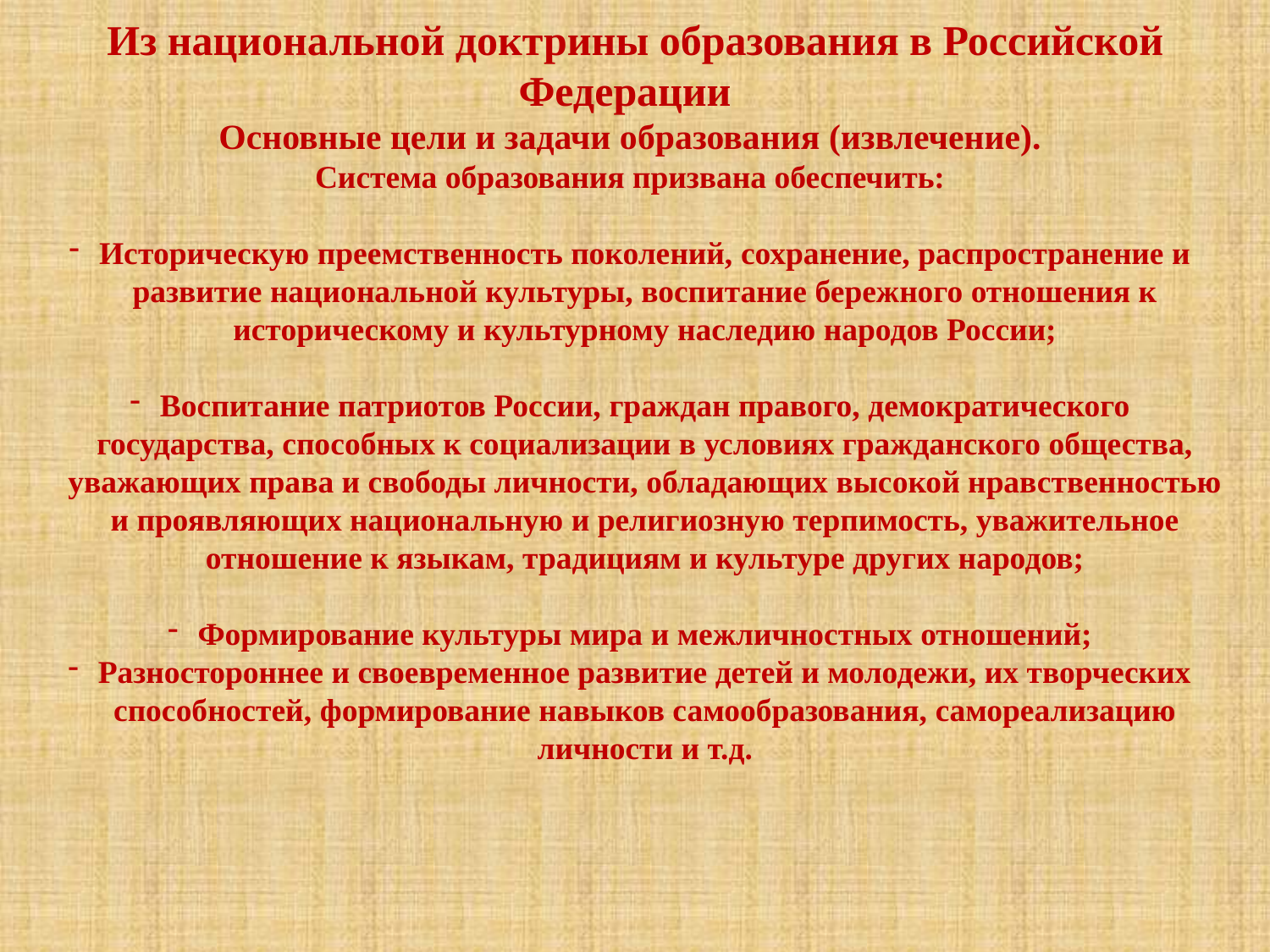

Из национальной доктрины образования в Российской Федерации
Основные цели и задачи образования (извлечение).
Система образования призвана обеспечить:

Историческую преемственность поколений, сохранение, распространение и развитие национальной культуры, воспитание бережного отношения к историческому и культурному наследию народов России;

Воспитание патриотов России, граждан правого, демократического государства, способных к социализации в условиях гражданского общества, уважающих права и свободы личности, обладающих высокой нравственностью и проявляющих национальную и религиозную терпимость, уважительное отношение к языкам, традициям и культуре других народов;

Формирование культуры мира и межличностных отношений;
Разностороннее и своевременное развитие детей и молодежи, их творческих способностей, формирование навыков самообразования, самореализацию личности и т.д.